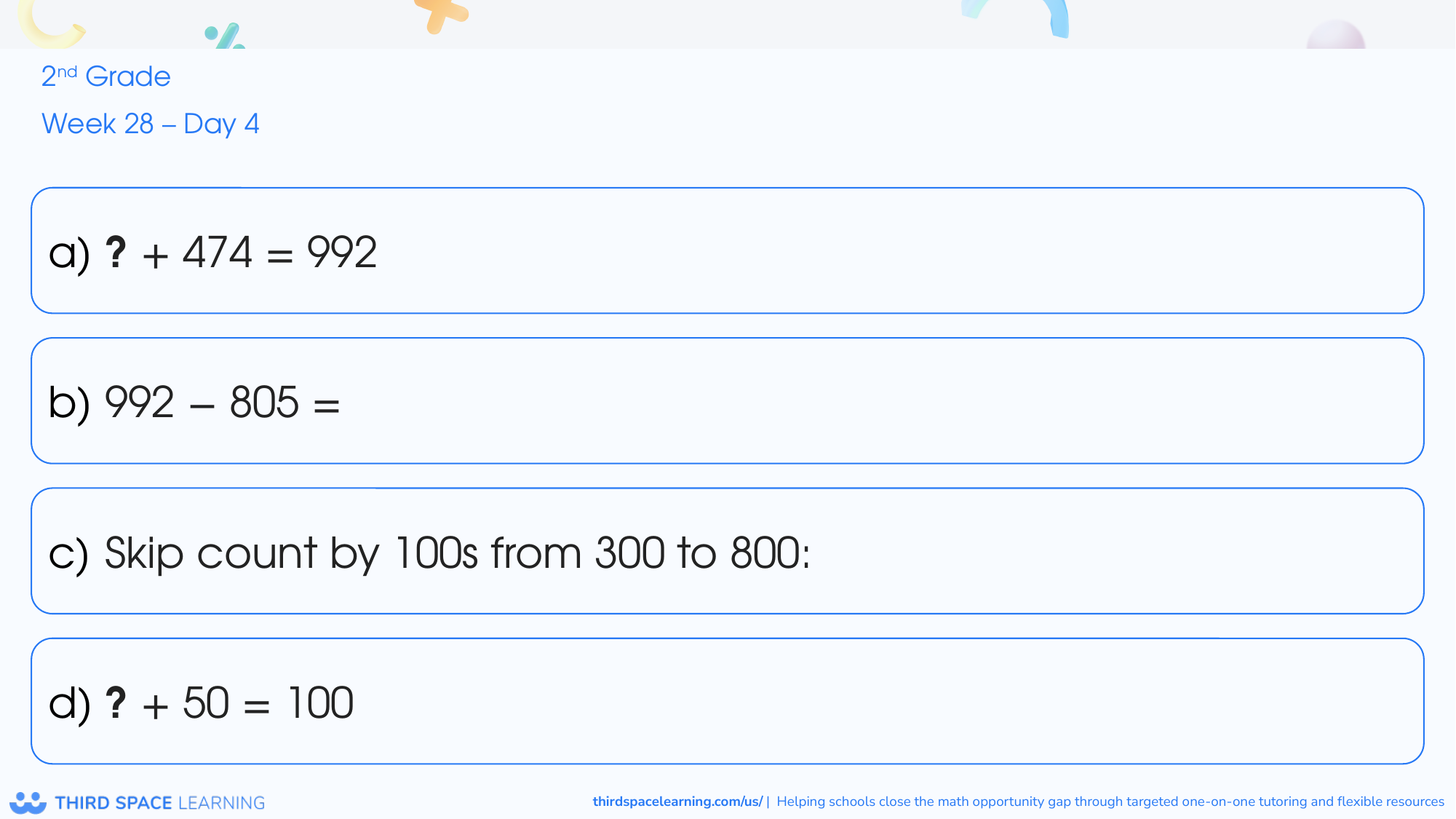

2nd Grade
Week 28 – Day 4
? + 474 = 992
992 − 805 =
Skip count by 100s from 300 to 800:
? + 50 = 100